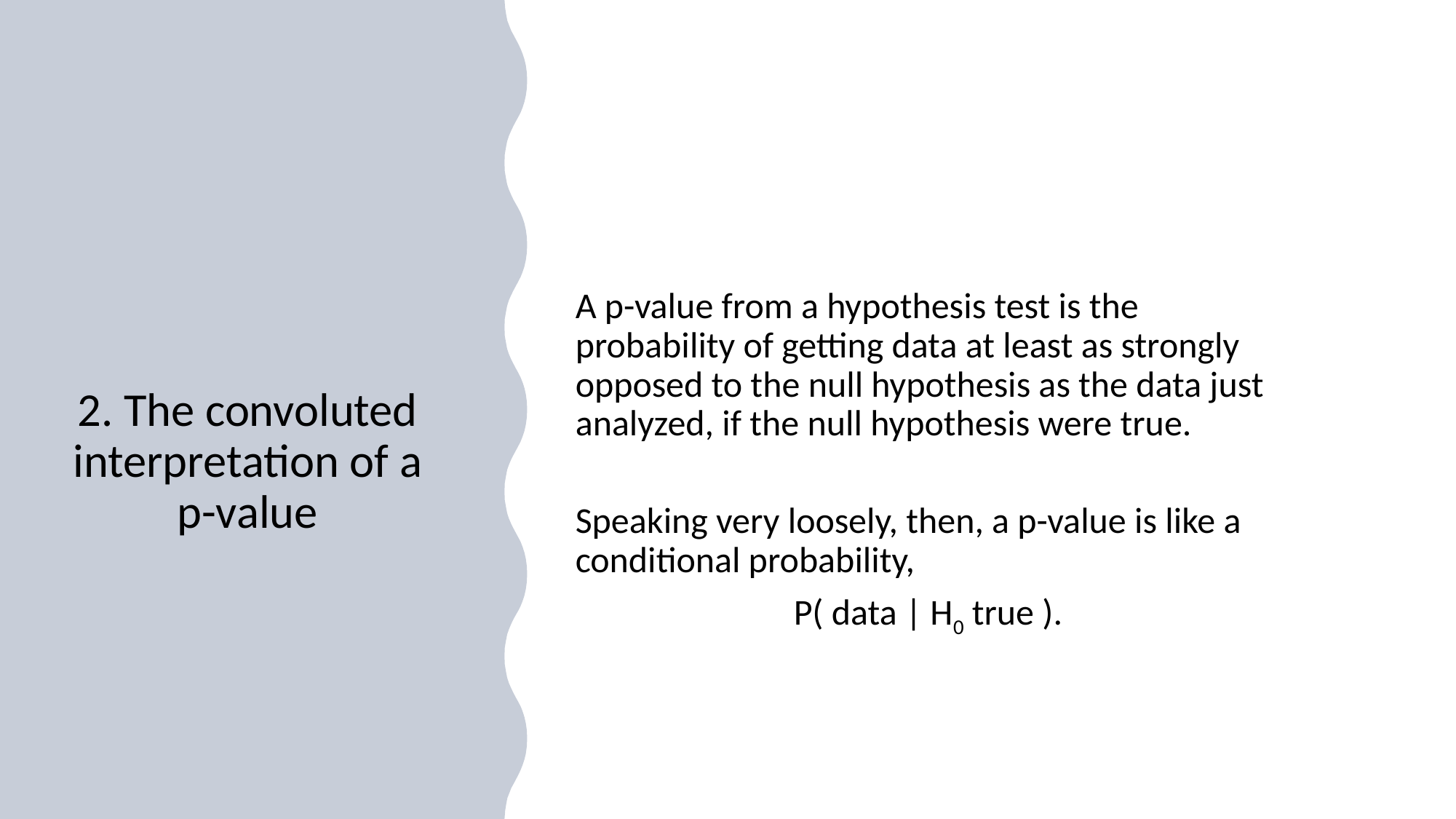

# 2. The convoluted interpretation of a p-value

A p-value from a hypothesis test is the probability of getting data at least as strongly opposed to the null hypothesis as the data just analyzed, if the null hypothesis were true.

Speaking very loosely, then, a p-value is like a conditional probability,
		P( data | H0 true ).